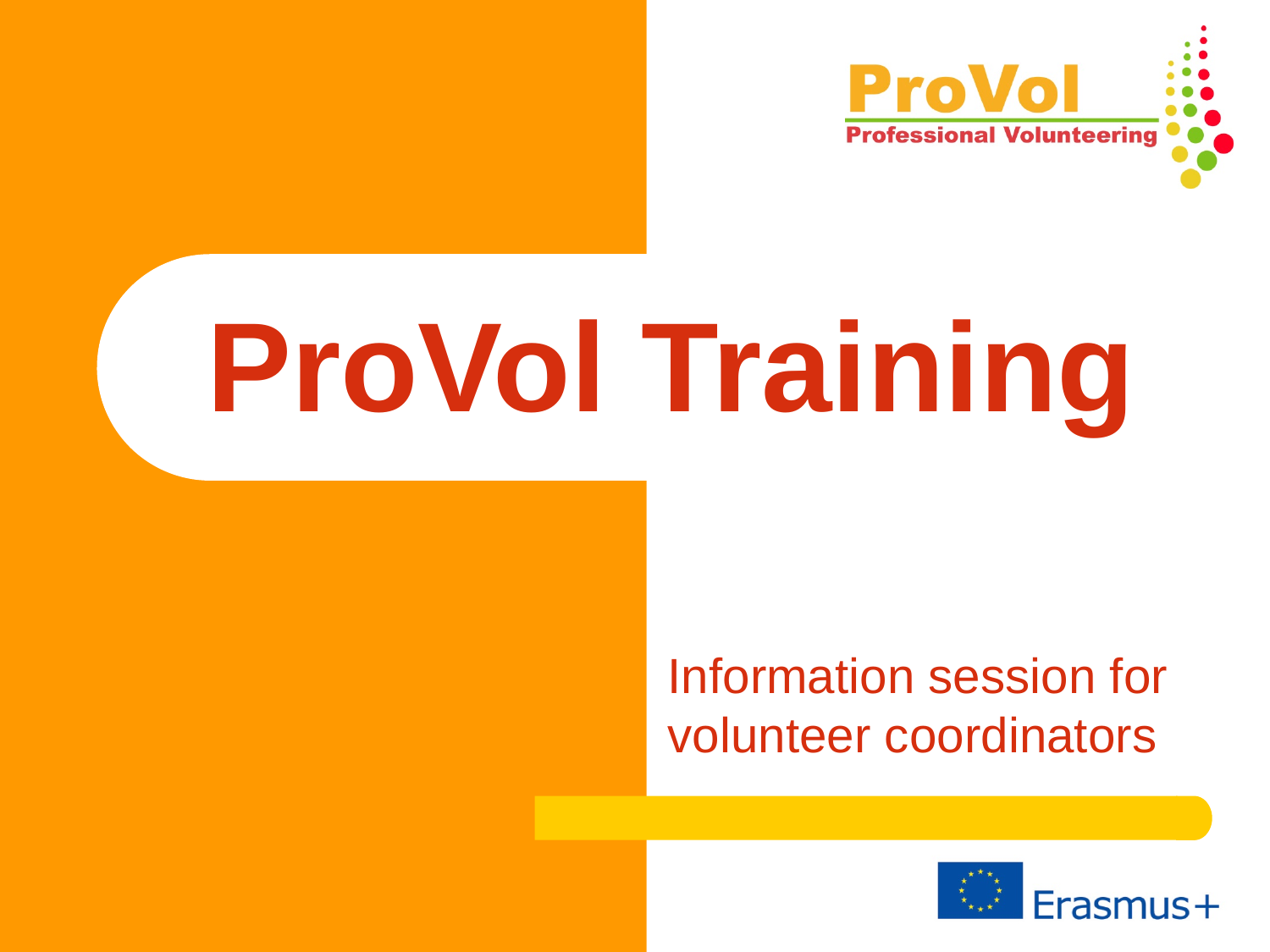

# ProVol Training
Information session for volunteer coordinators